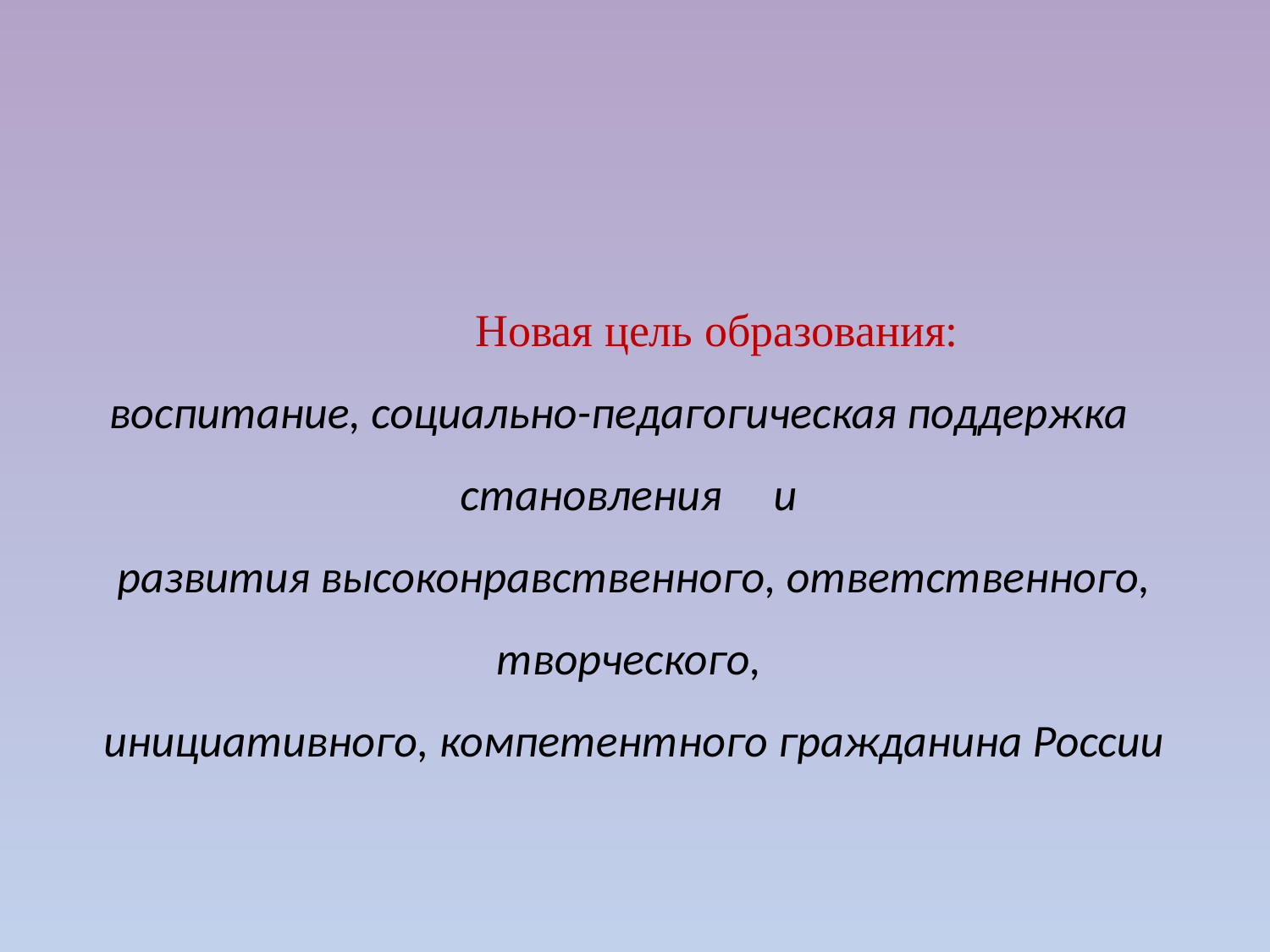

# Новая цель образования: воспитание, социально-педагогическая поддержка    становления     и развития высоконравственного, ответственного, творческого, инициативного, компетентного гражданина России